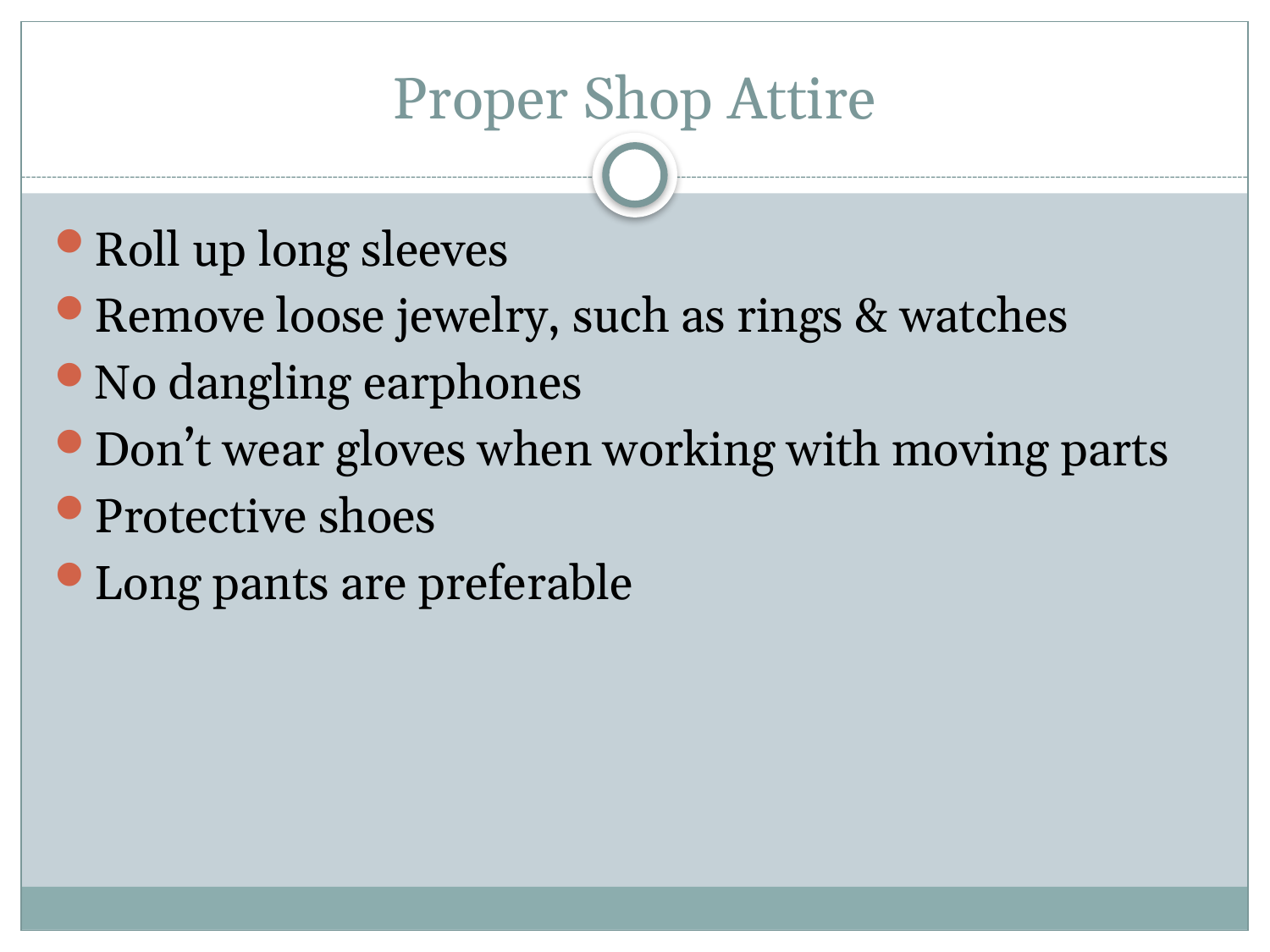

# Proper Shop Attire
Roll up long sleeves
Remove loose jewelry, such as rings & watches
No dangling earphones
Don’t wear gloves when working with moving parts
Protective shoes
Long pants are preferable